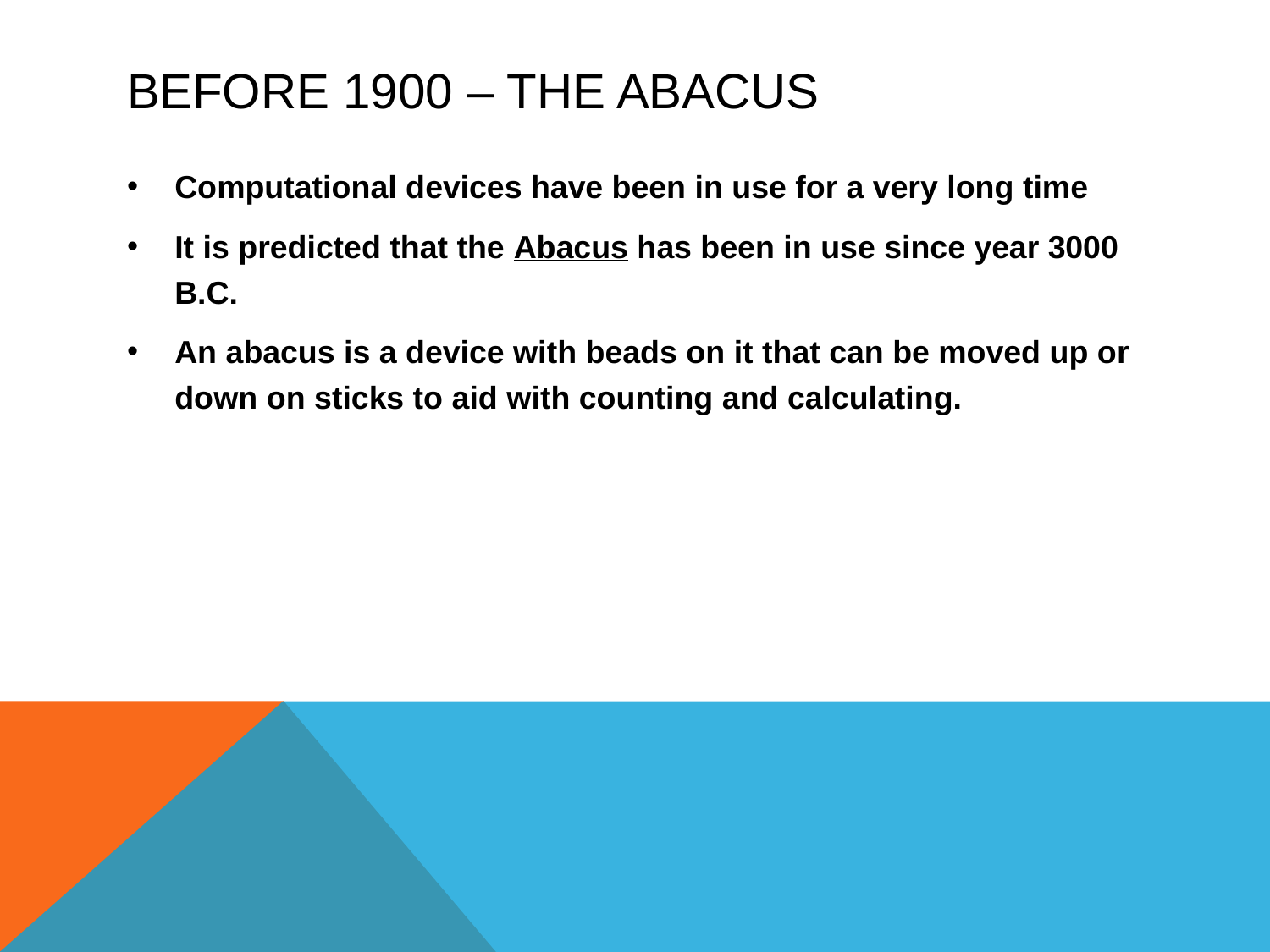

# Before 1900 – The Abacus
Computational devices have been in use for a very long time
It is predicted that the Abacus has been in use since year 3000 B.C.
An abacus is a device with beads on it that can be moved up or down on sticks to aid with counting and calculating.